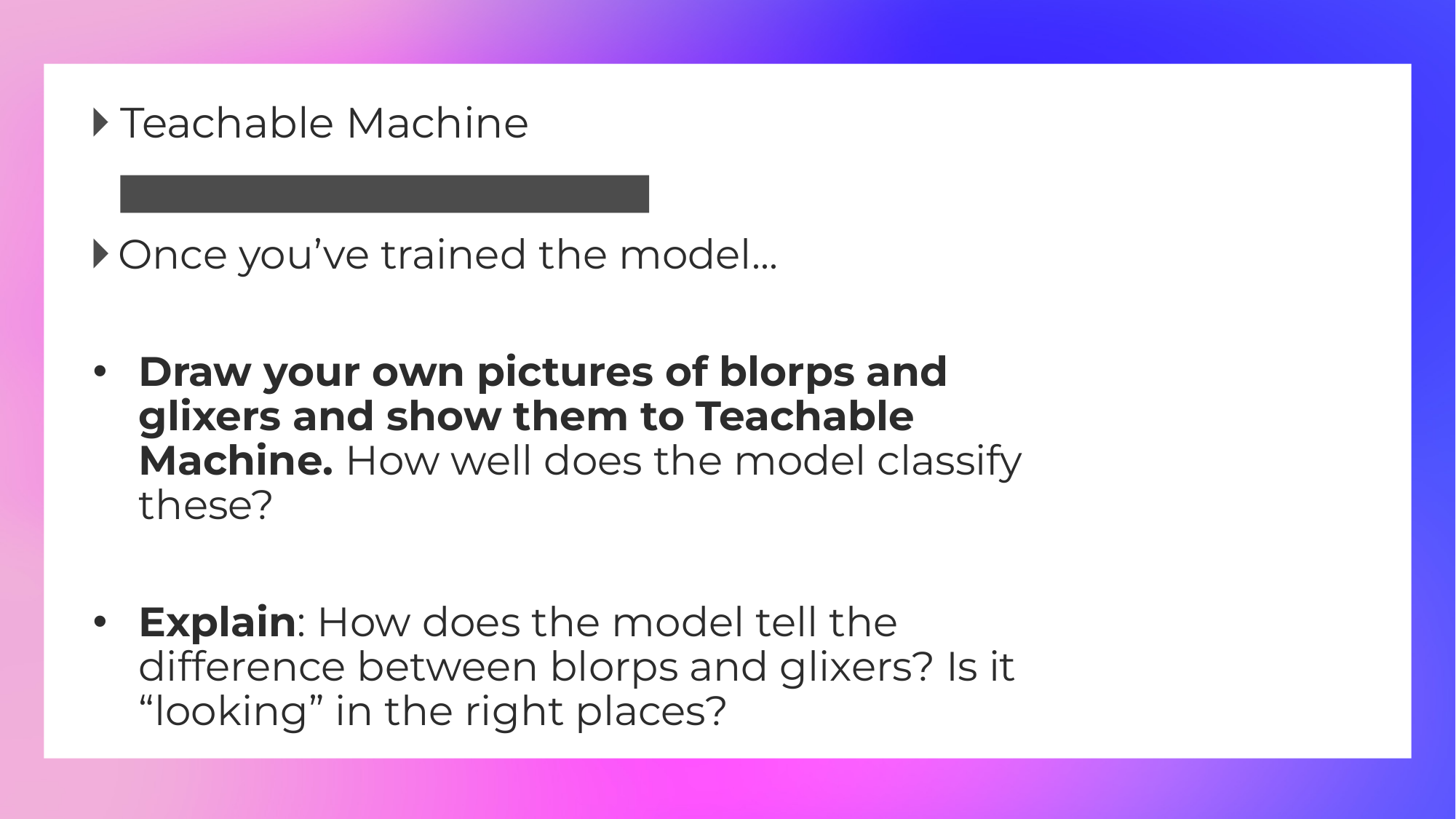

Teachable Machine
Once you’ve trained the model...

Draw your own pictures of blorps and glixers and show them to Teachable Machine. How well does the model classify these?

Explain: How does the model tell the difference between blorps and glixers? Is it “looking” in the right places?